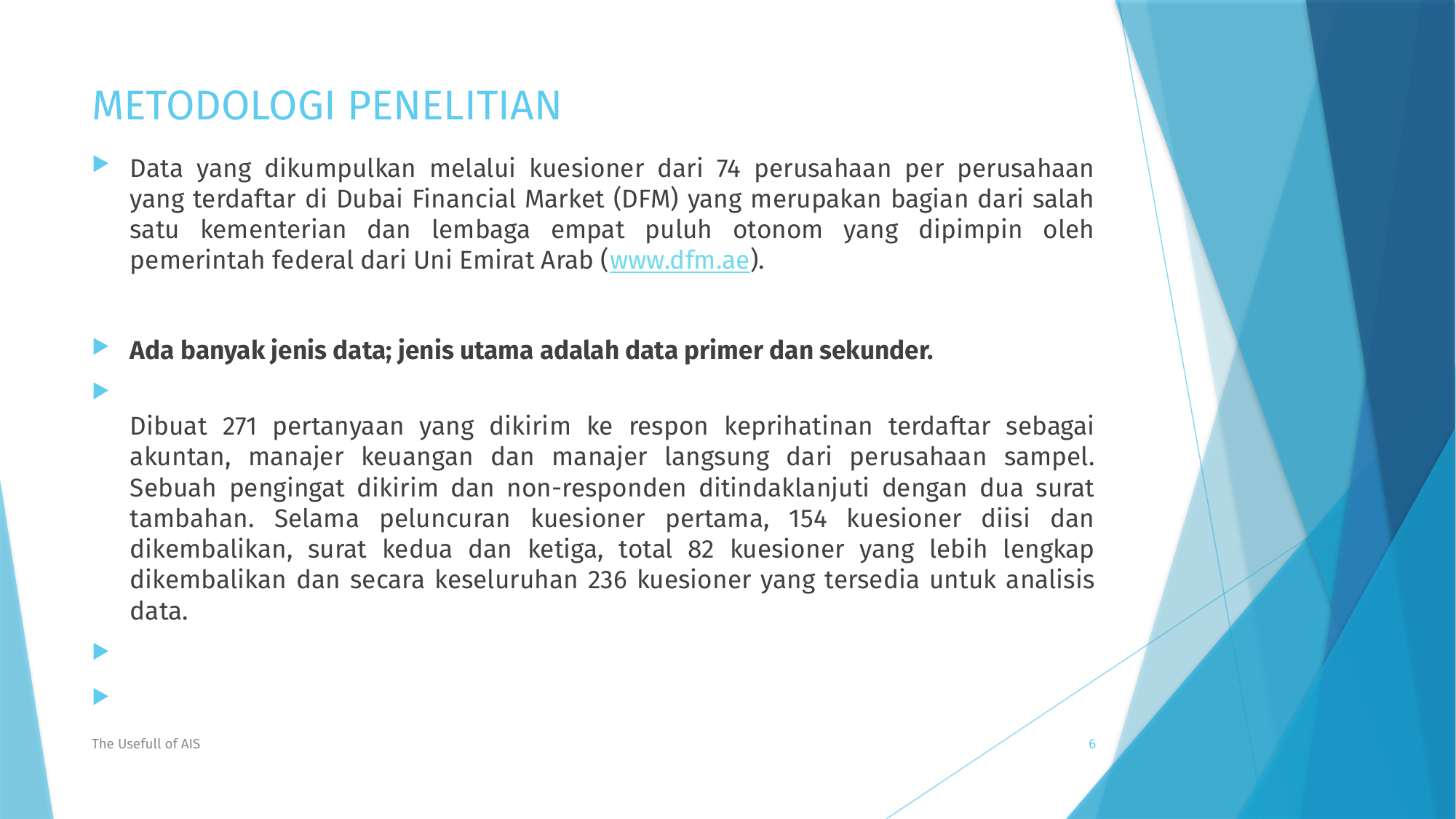

# METODOLOGI PENELITIAN
Data yang dikumpulkan melalui kuesioner dari 74 perusahaan per perusahaan yang terdaftar di Dubai Financial Market (DFM) yang merupakan bagian dari salah satu kementerian dan lembaga empat puluh otonom yang dipimpin oleh pemerintah federal dari Uni Emirat Arab (www.dfm.ae).

Ada banyak jenis data; jenis utama adalah data primer dan sekunder.
Dibuat 271 pertanyaan yang dikirim ke respon keprihatinan terdaftar sebagai akuntan, manajer keuangan dan manajer langsung dari perusahaan sampel. Sebuah pengingat dikirim dan non-responden ditindaklanjuti dengan dua surat tambahan. Selama peluncuran kuesioner pertama, 154 kuesioner diisi dan dikembalikan, surat kedua dan ketiga, total 82 kuesioner yang lebih lengkap dikembalikan dan secara keseluruhan 236 kuesioner yang tersedia untuk analisis data.

The Usefull of AIS
6